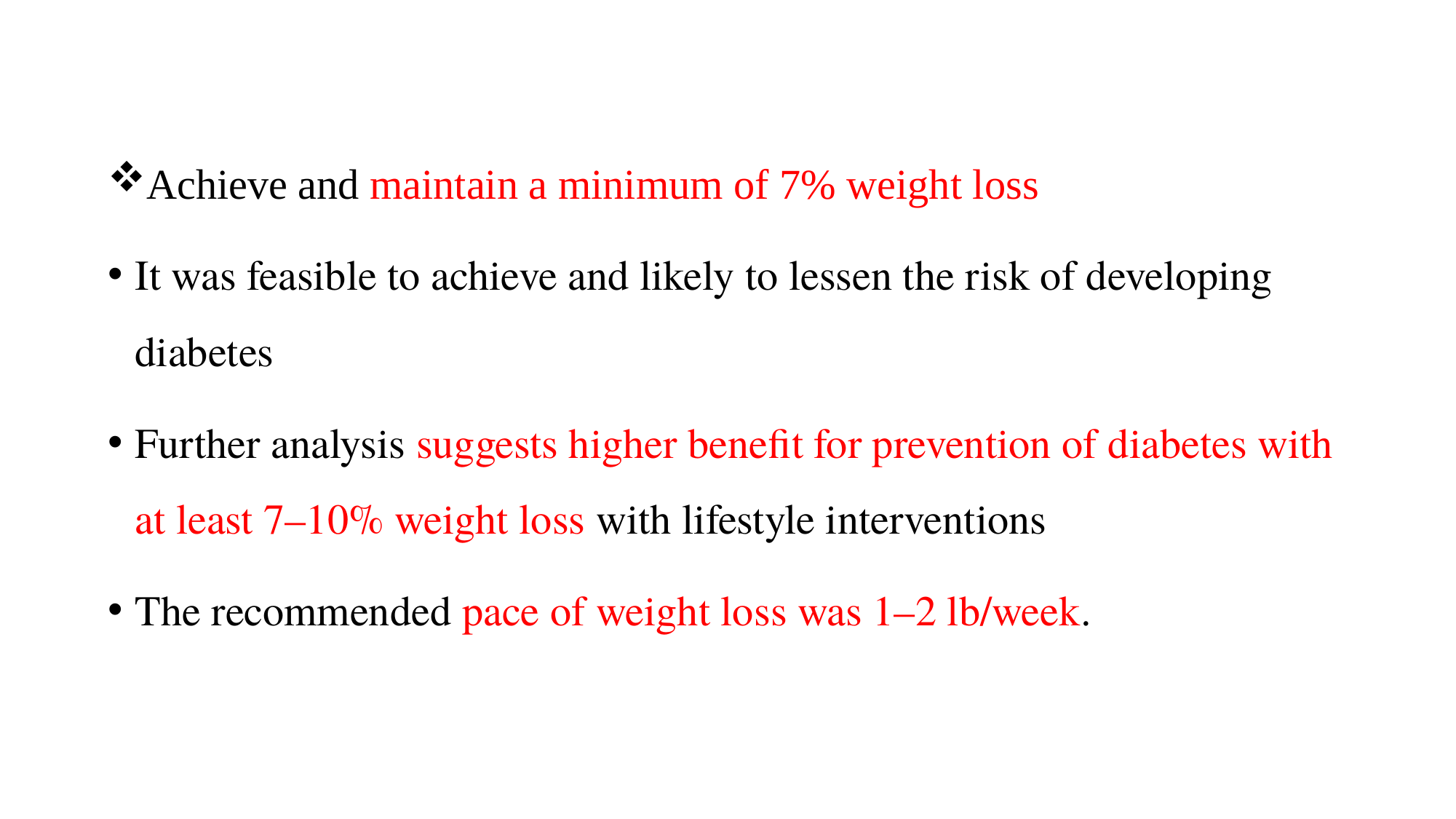

Achieve and maintain a minimum of 7% weight loss
It was feasible to achieve and likely to lessen the risk of developing diabetes
Further analysis suggests higher benefit for prevention of diabetes with at least 7–10% weight loss with lifestyle interventions
The recommended pace of weight loss was 1–2 lb/week.